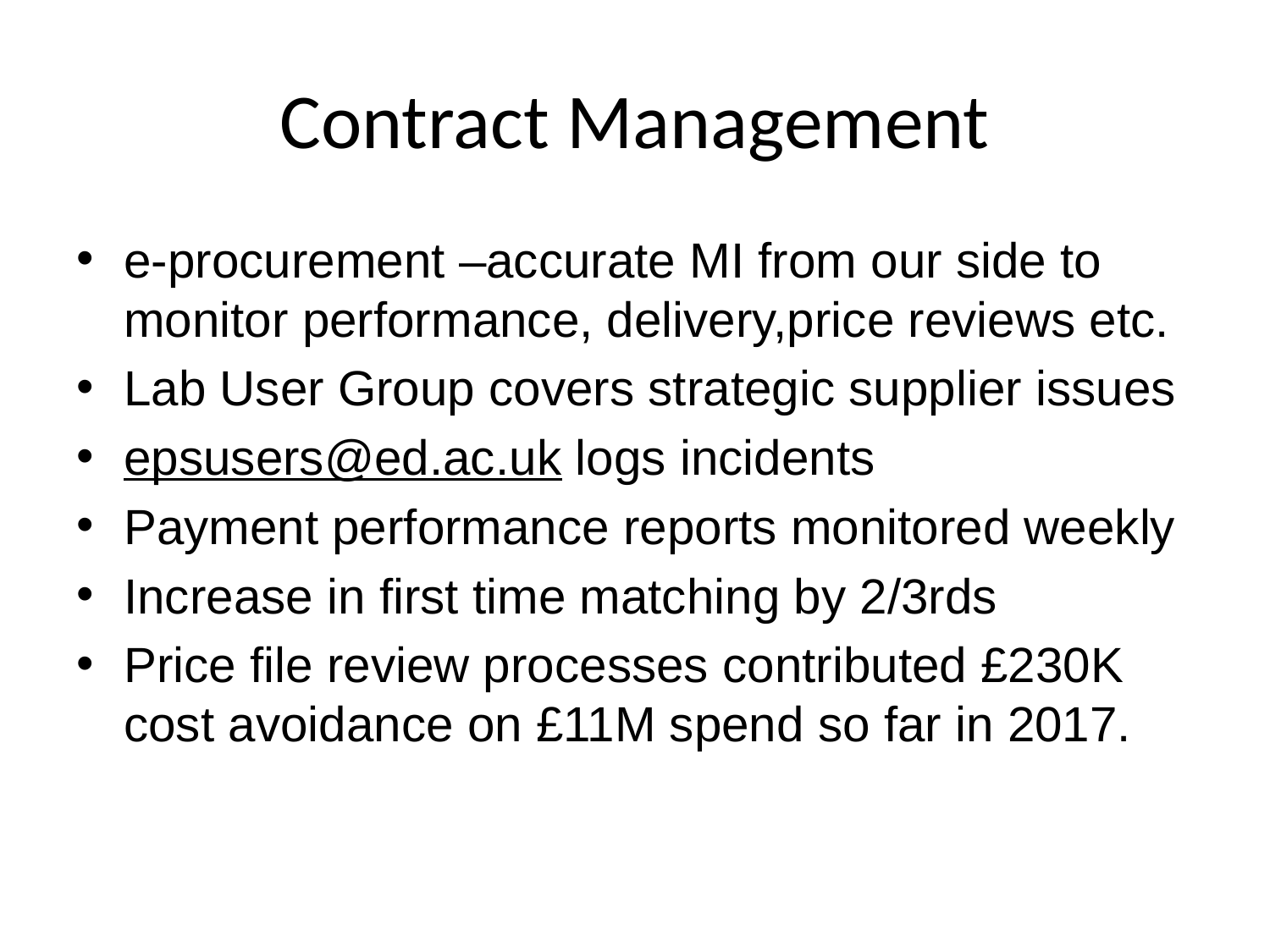

# Contract Management
e-procurement –accurate MI from our side to monitor performance, delivery,price reviews etc.
Lab User Group covers strategic supplier issues
epsusers@ed.ac.uk logs incidents
Payment performance reports monitored weekly
Increase in first time matching by 2/3rds
Price file review processes contributed £230K cost avoidance on £11M spend so far in 2017.